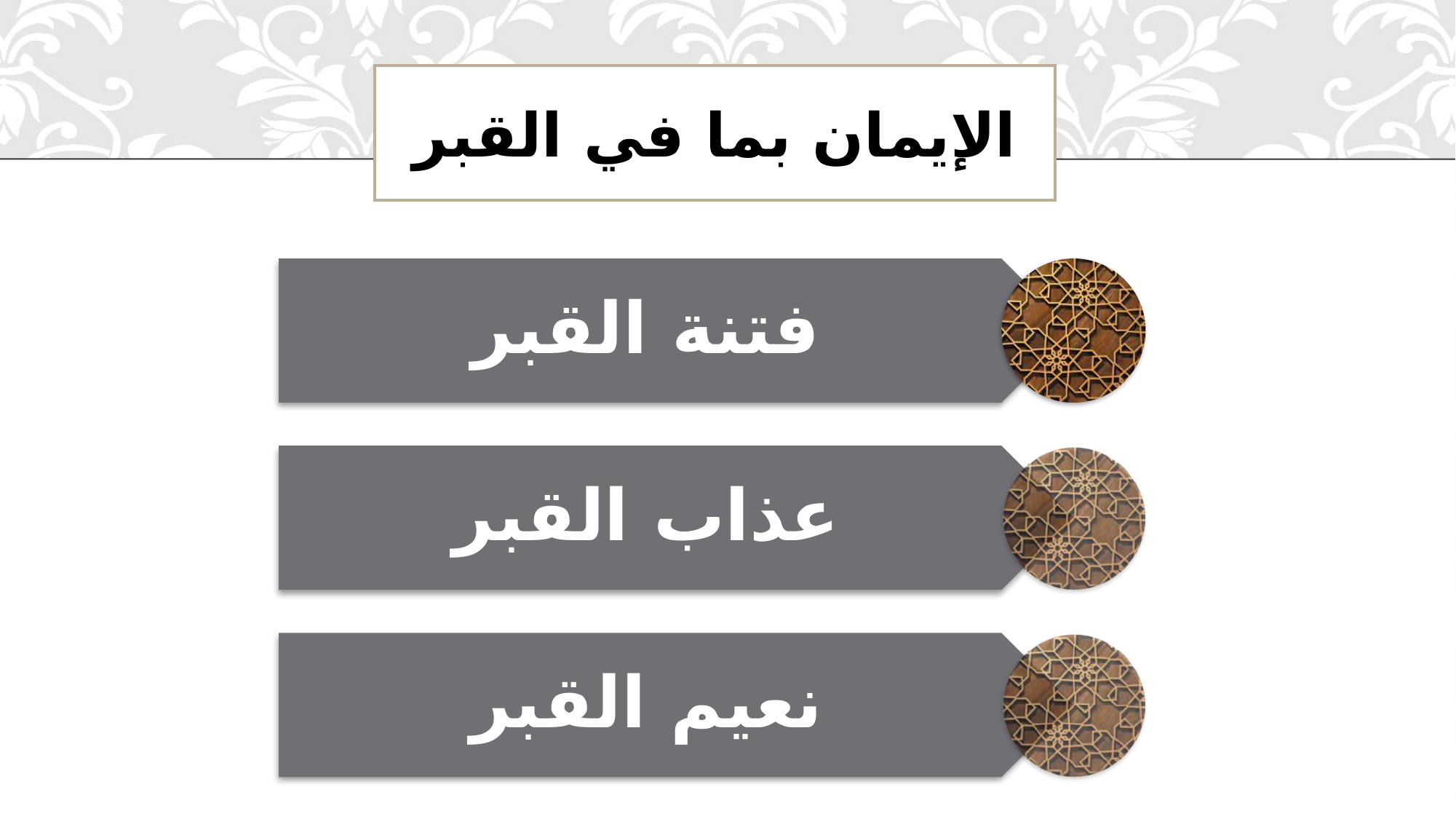

# الإيمان بما في القبر

فتنة القبر
عذاب القبر
نعيم القبر